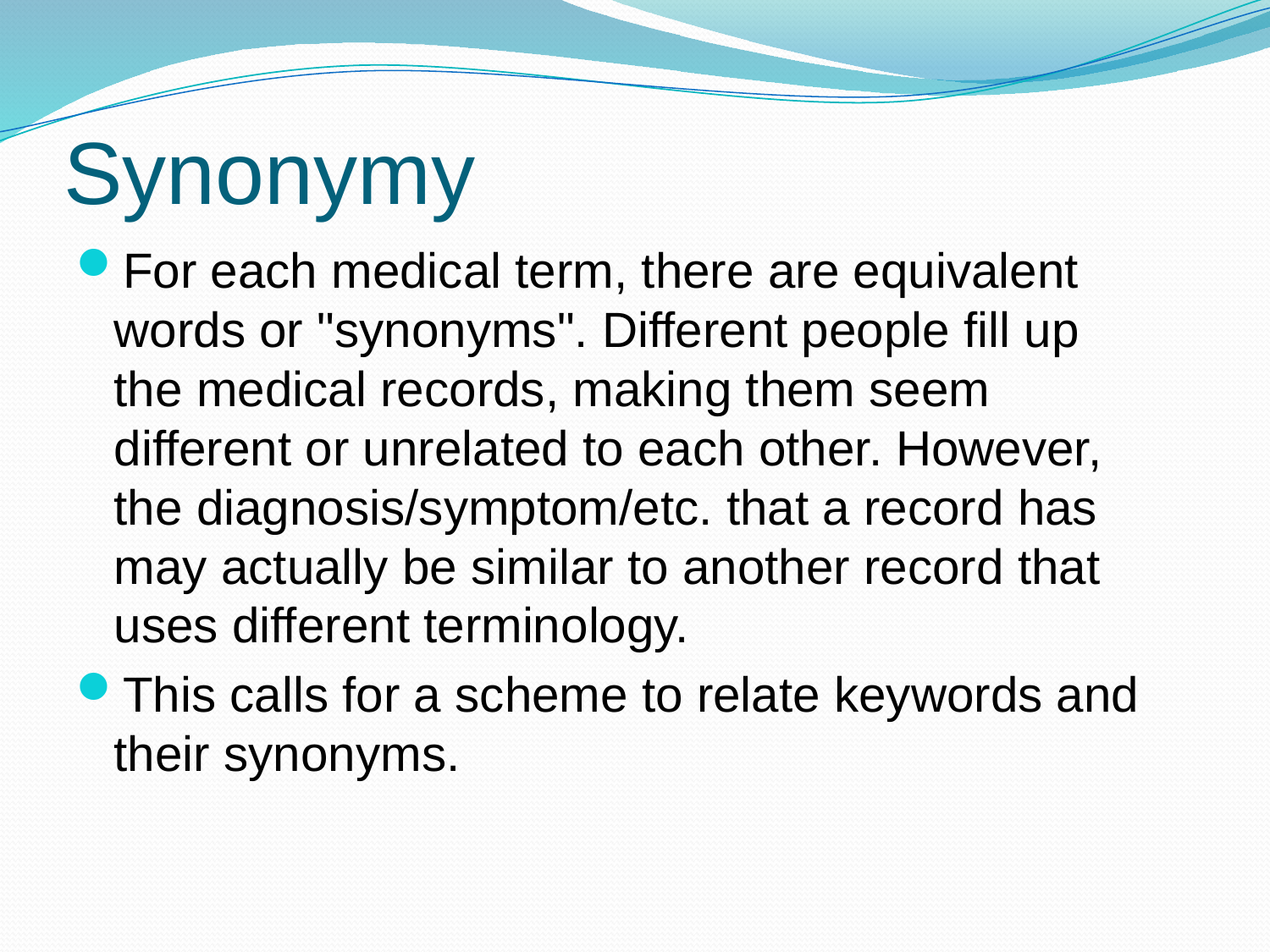

# Synonymy
For each medical term, there are equivalent words or "synonyms". Different people fill up the medical records, making them seem different or unrelated to each other. However, the diagnosis/symptom/etc. that a record has may actually be similar to another record that uses different terminology.
This calls for a scheme to relate keywords and their synonyms.